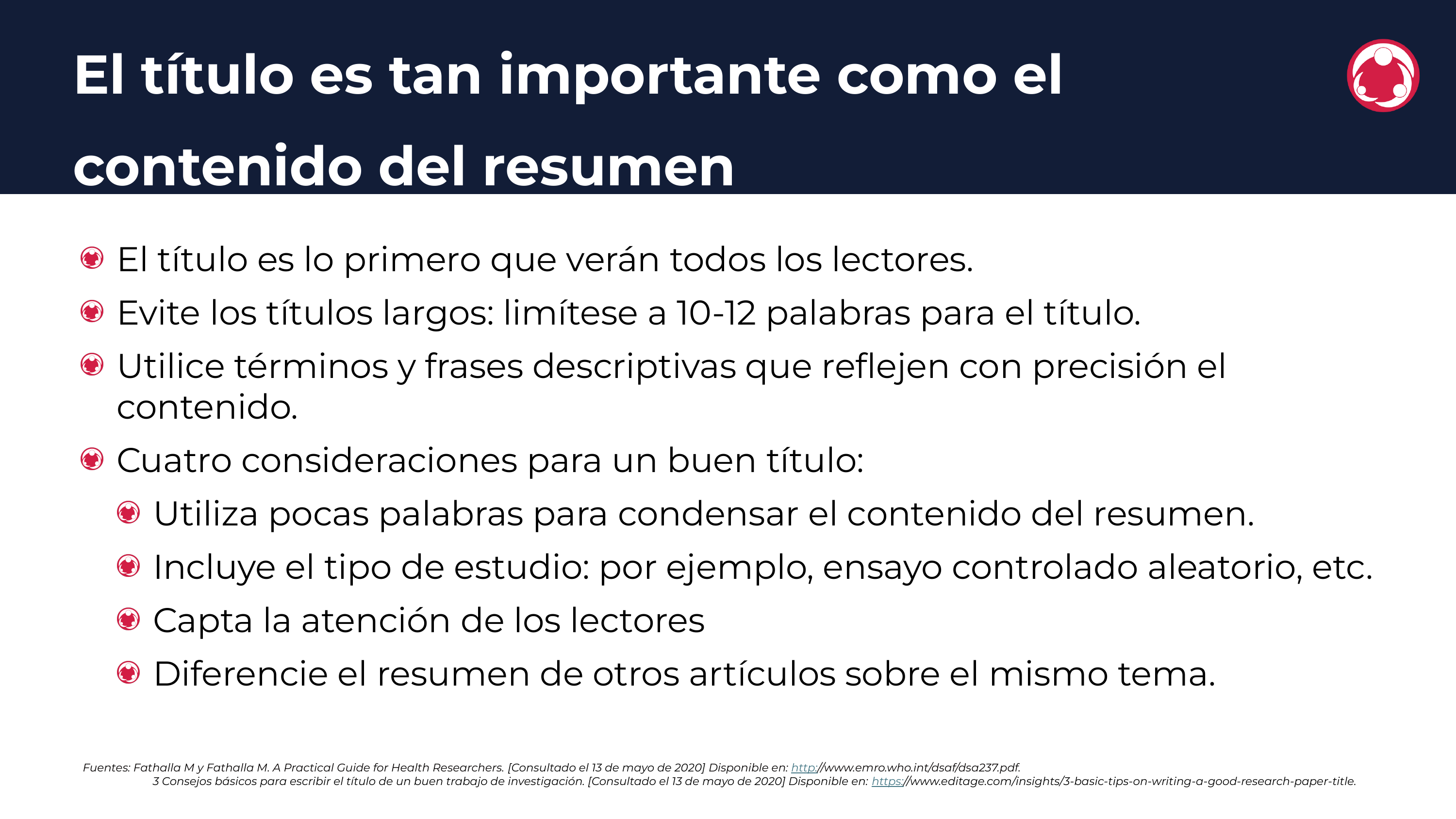

El título es tan importante como el contenido del resumen

El título es lo primero que verán todos los lectores.
Evite los títulos largos: limítese a 10-12 palabras para el título.
Utilice términos y frases descriptivas que reflejen con precisión el contenido.
Cuatro consideraciones para un buen título:
Utiliza pocas palabras para condensar el contenido del resumen.
Incluye el tipo de estudio: por ejemplo, ensayo controlado aleatorio, etc.
Capta la atención de los lectores
Diferencie el resumen de otros artículos sobre el mismo tema.
 Fuentes: Fathalla M y Fathalla M. A Practical Guide for Health Researchers. [Consultado el 13 de mayo de 2020] Disponible en: http://www.emro.who.int/dsaf/dsa237.pdf.
	3 Consejos básicos para escribir el título de un buen trabajo de investigación. [Consultado el 13 de mayo de 2020] Disponible en: https://www.editage.com/insights/3-basic-tips-on-writing-a-good-research-paper-title.